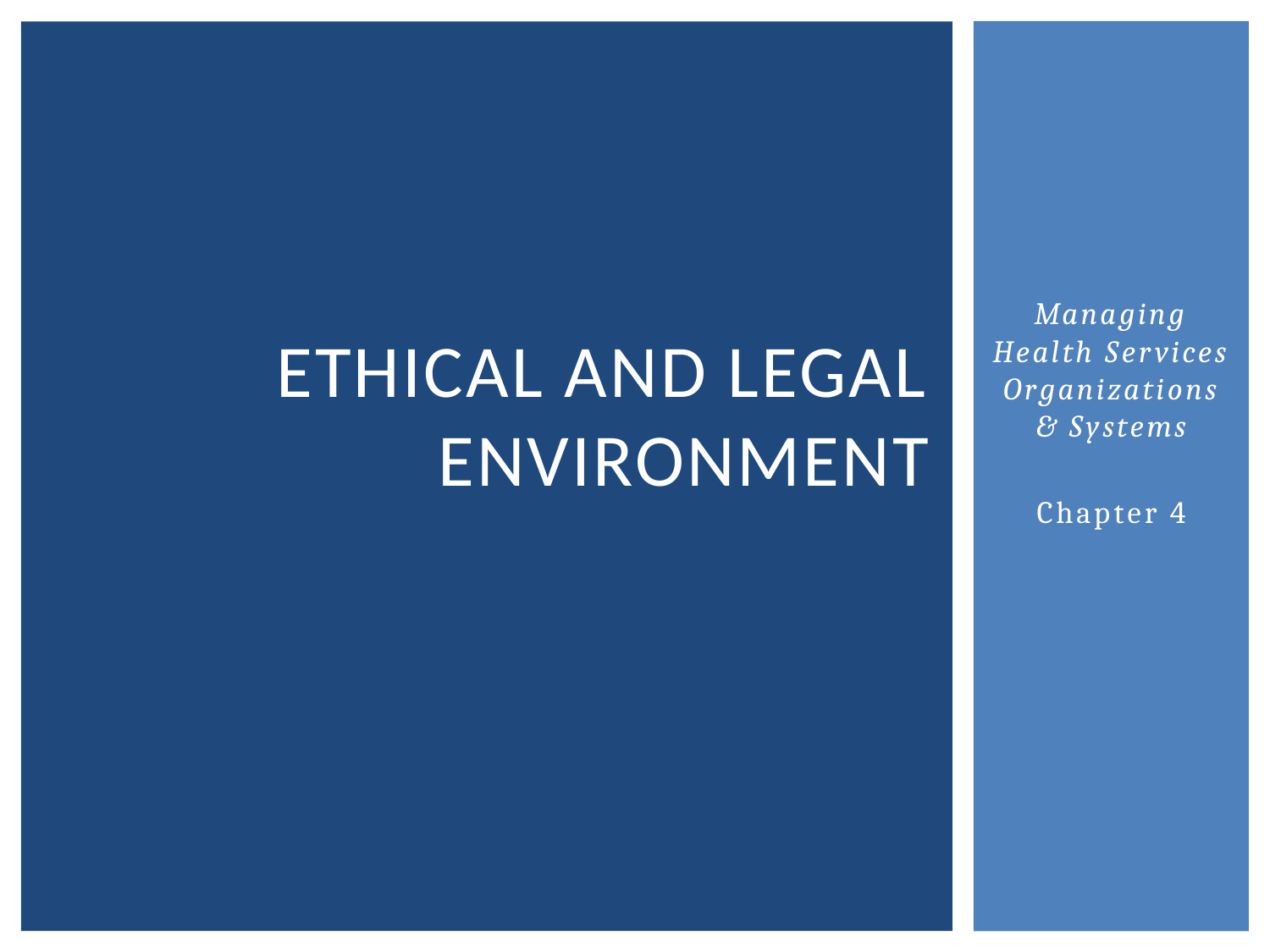

# Ethical and Legal Environment
Managing Health Services Organizations & Systems

Chapter 4